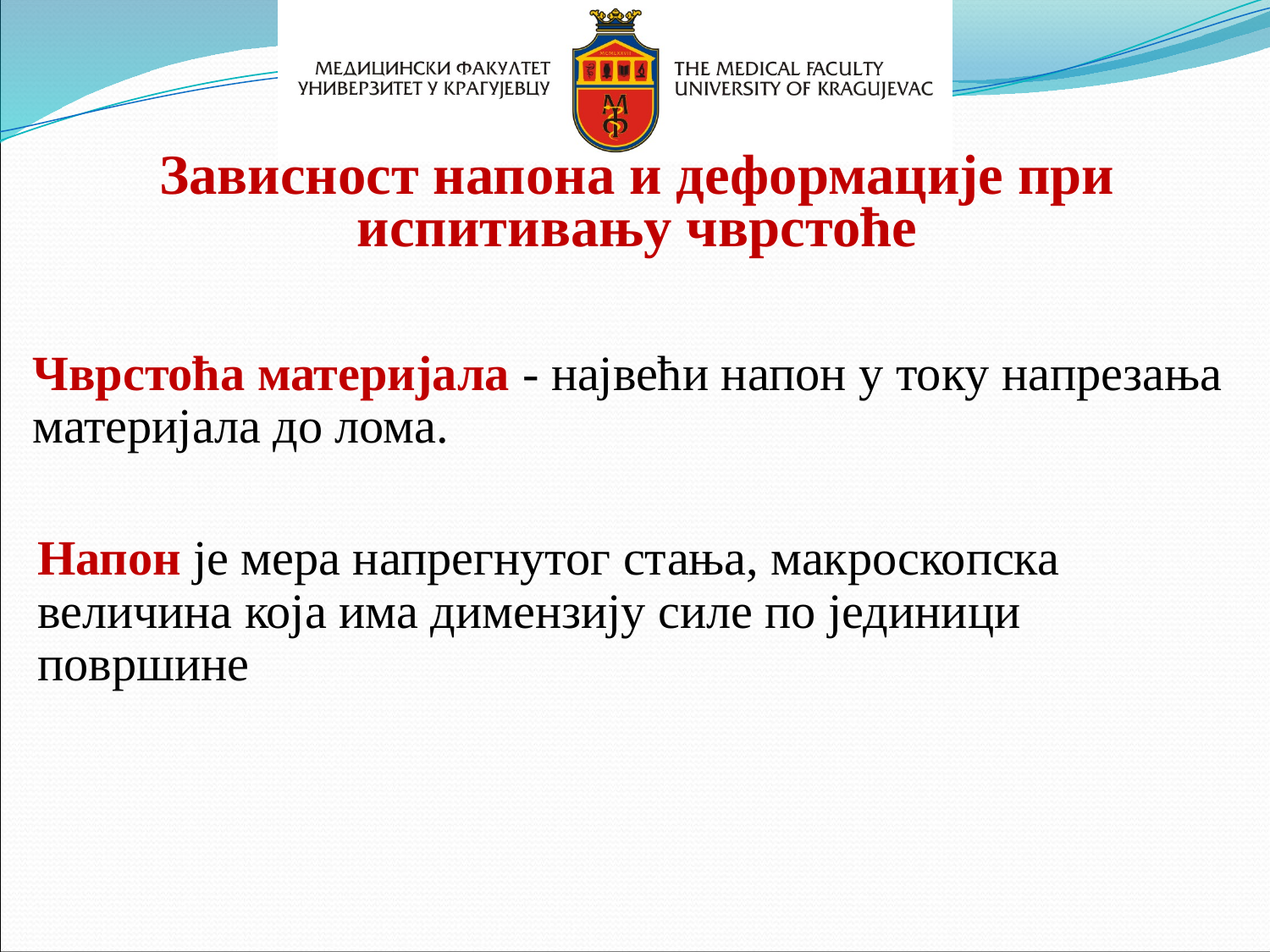

Зависност напона и деформације при испитивању чврстоће
Чврстоћа материјала - највећи напон у току напрезања материјала до лома.
Напон је мера напрегнутог стања, макроскопска величина која има димензију силе по јединици површине